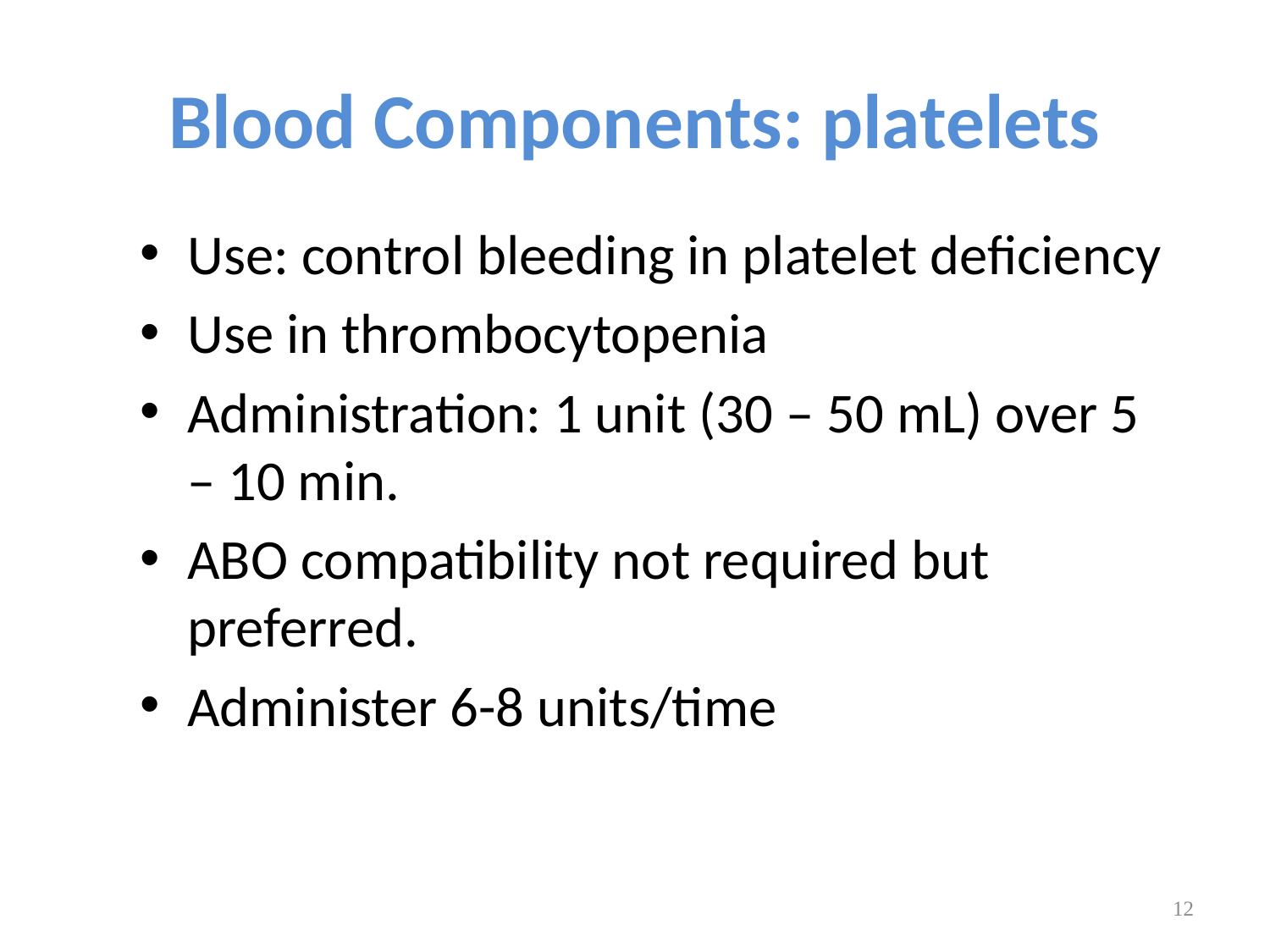

# Blood Components: platelets
Use: control bleeding in platelet deficiency
Use in thrombocytopenia
Administration: 1 unit (30 – 50 mL) over 5 – 10 min.
ABO compatibility not required but preferred.
Administer 6-8 units/time
12